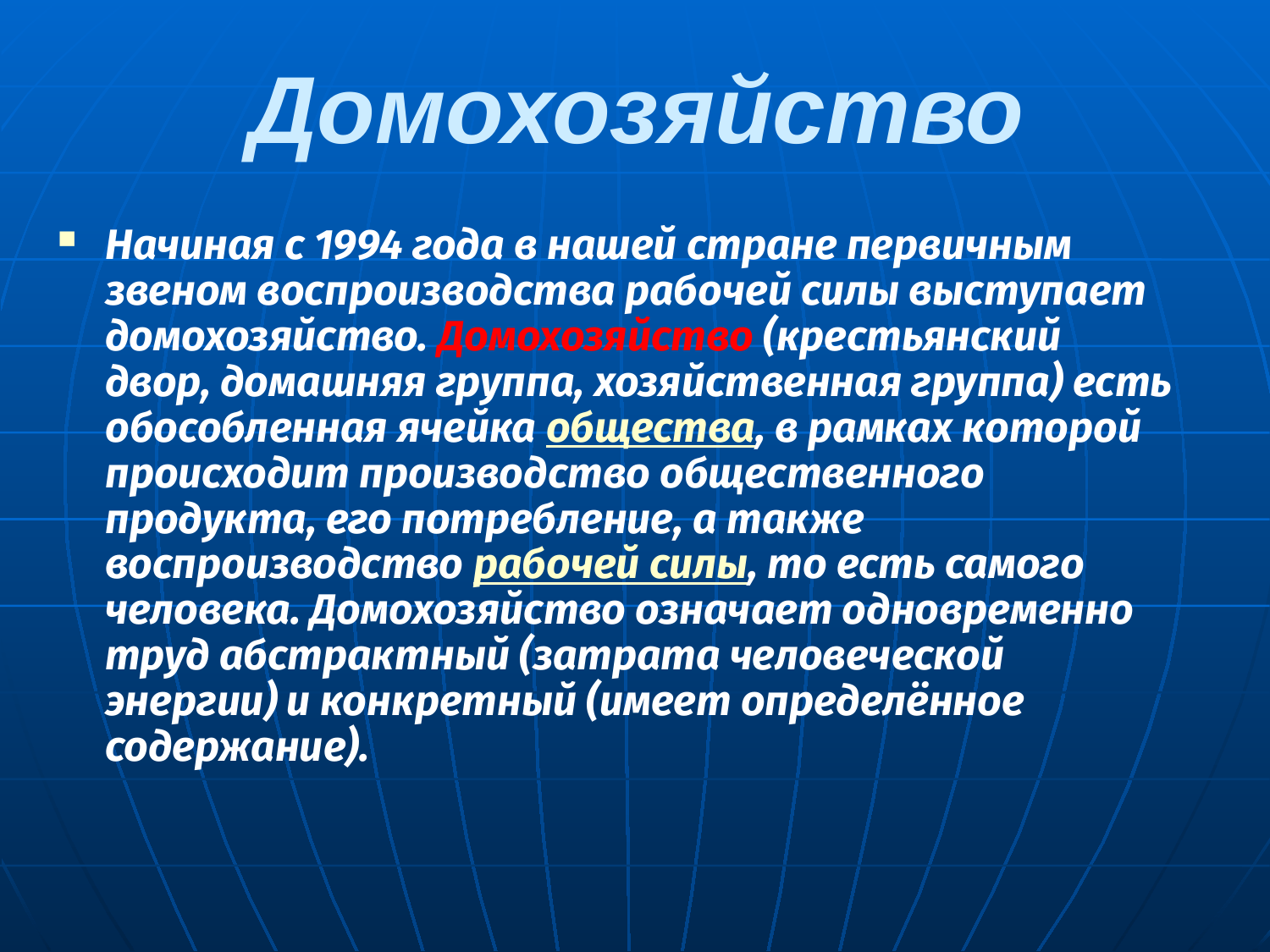

# Домохозяйство
Начиная с 1994 года в нашей стране первичным звеном воспроизводства рабочей силы выступает домохозяйство. Домохозяйство (крестьянский двор, домашняя группа, хозяйственная группа) есть обособленная ячейка общества, в рамках которой происходит производство общественного продукта, его потребление, а также воспроизводство рабочей силы, то есть самого человека. Домохозяйство означает одновременно труд абстрактный (затрата человеческой энергии) и конкретный (имеет определённое содержание).